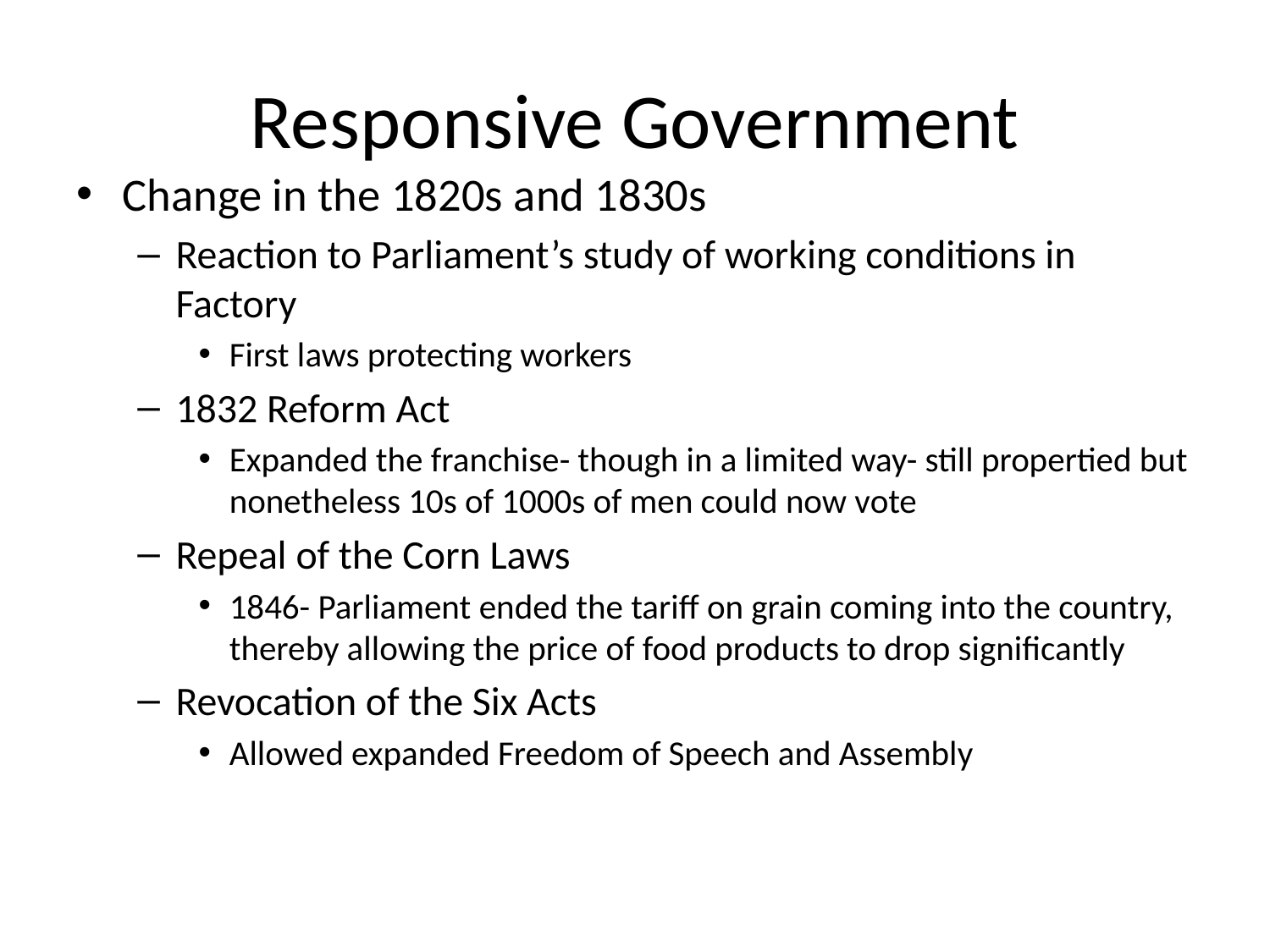

# Responsive Government
Change in the 1820s and 1830s
Reaction to Parliament’s study of working conditions in Factory
First laws protecting workers
1832 Reform Act
Expanded the franchise- though in a limited way- still propertied but nonetheless 10s of 1000s of men could now vote
Repeal of the Corn Laws
1846- Parliament ended the tariff on grain coming into the country, thereby allowing the price of food products to drop significantly
Revocation of the Six Acts
Allowed expanded Freedom of Speech and Assembly